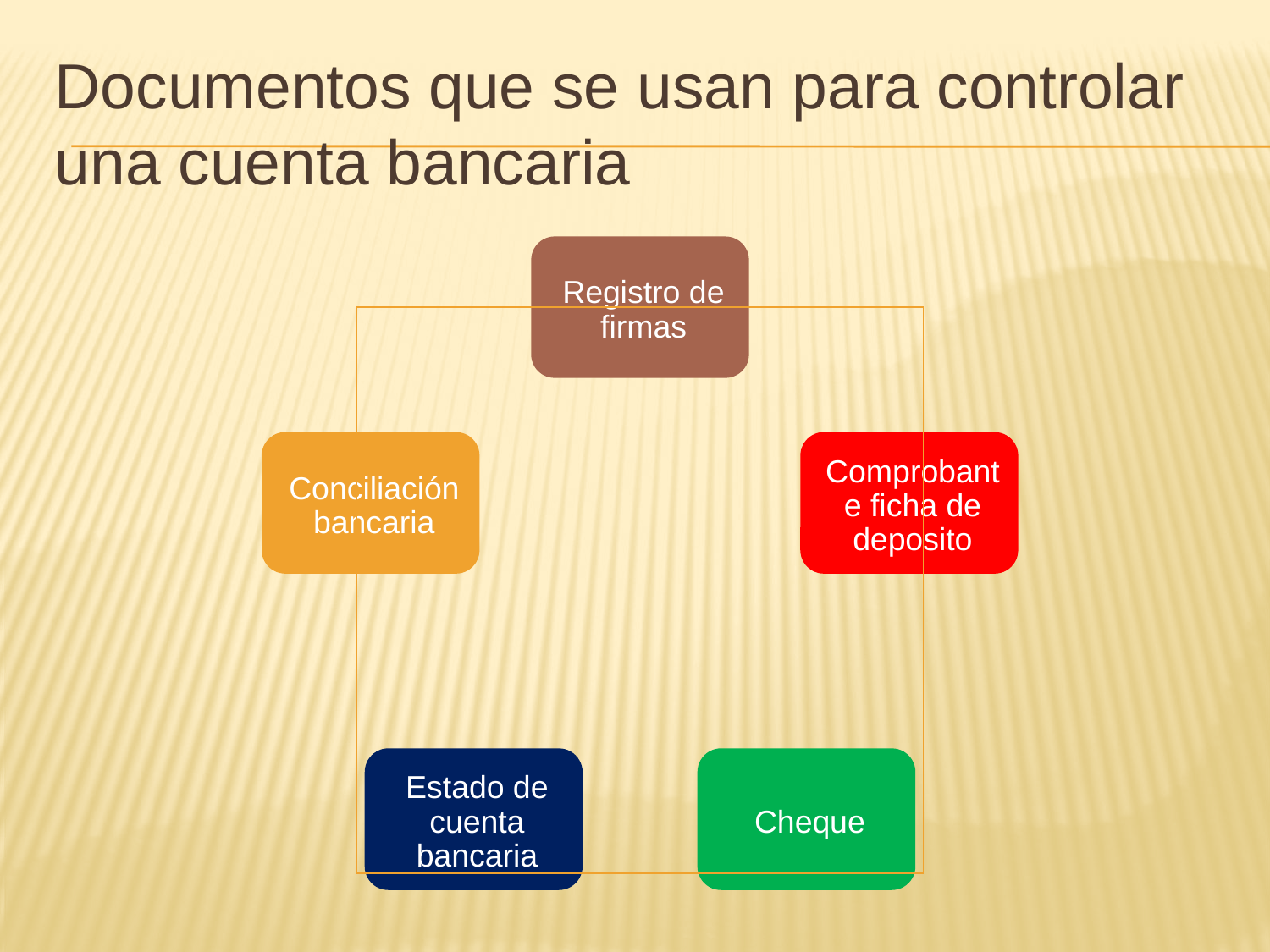

Documentos que se usan para controlar una cuenta bancaria
Registro de firmas

Conciliación bancaria
Comprobante ficha de deposito
Estado de cuenta bancaria
Cheque